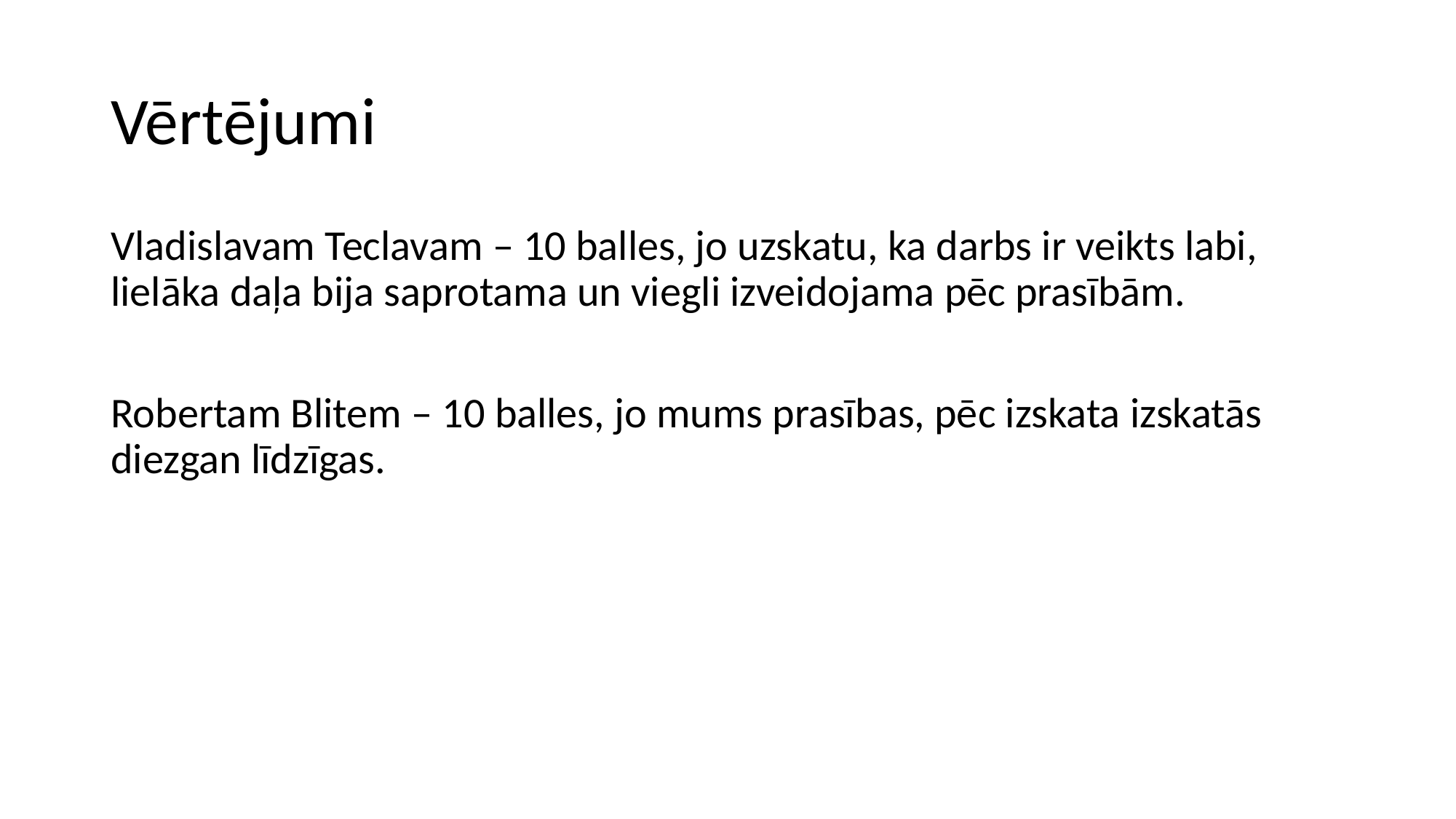

# Vērtējumi
Vladislavam Teclavam – 10 balles, jo uzskatu, ka darbs ir veikts labi, lielāka daļa bija saprotama un viegli izveidojama pēc prasībām.

Robertam Blitem – 10 balles, jo mums prasības, pēc izskata izskatās diezgan līdzīgas.